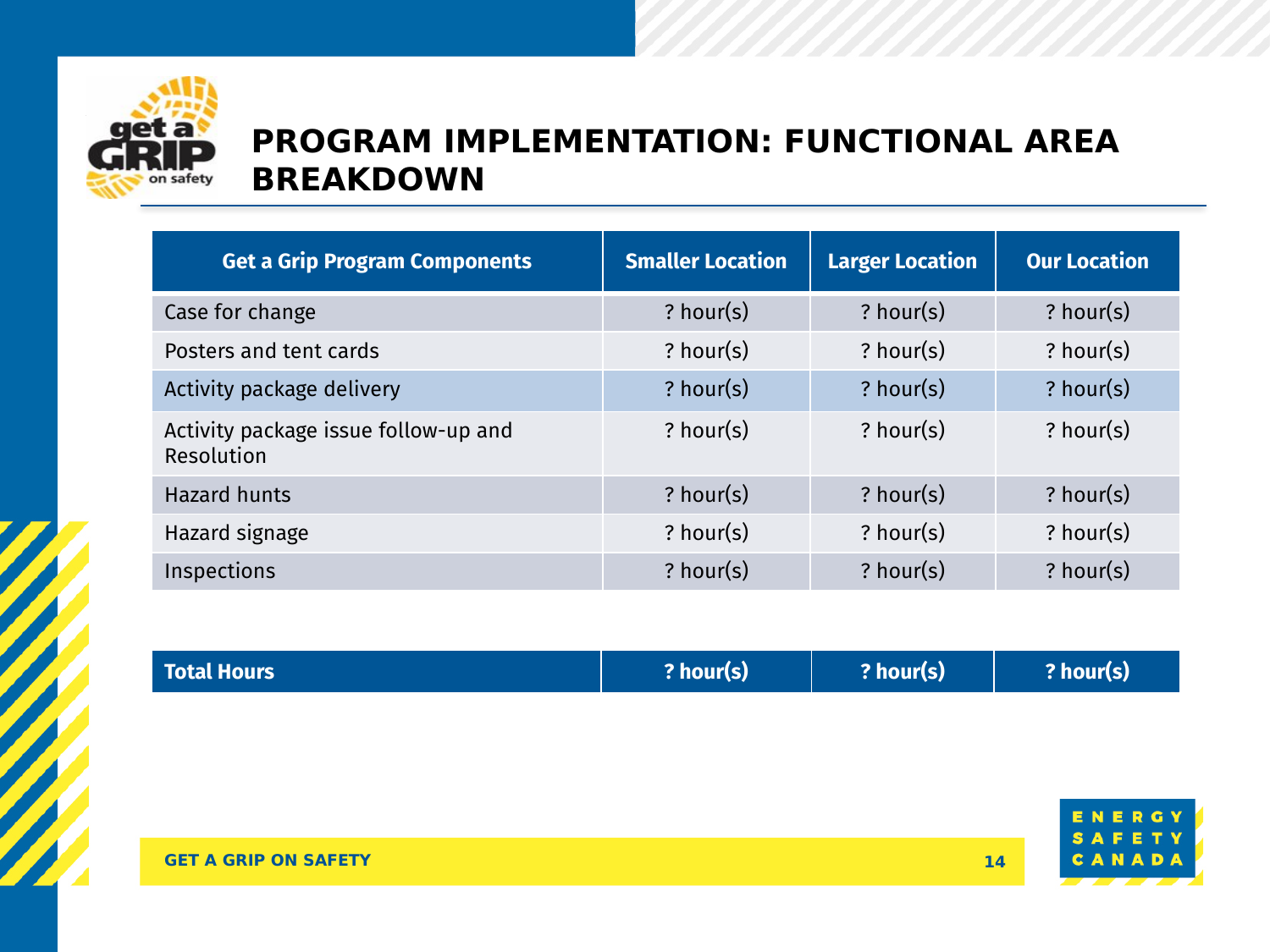

# Program implementation: Functional Area breakdown
| Get a Grip Program Components | Smaller Location | Larger Location | Our Location |
| --- | --- | --- | --- |
| Case for change | ? hour(s) | ? hour(s) | ? hour(s) |
| Posters and tent cards | ? hour(s) | ? hour(s) | ? hour(s) |
| Activity package delivery | ? hour(s) | ? hour(s) | ? hour(s) |
| Activity package issue follow-up and Resolution | ? hour(s) | ? hour(s) | ? hour(s) |
| Hazard hunts | ? hour(s) | ? hour(s) | ? hour(s) |
| Hazard signage | ? hour(s) | ? hour(s) | ? hour(s) |
| Inspections | ? hour(s) | ? hour(s) | ? hour(s) |
| Total Hours | ? hour(s) | ? hour(s) | ? hour(s) |
| --- | --- | --- | --- |
Get a Grip on Safety
14